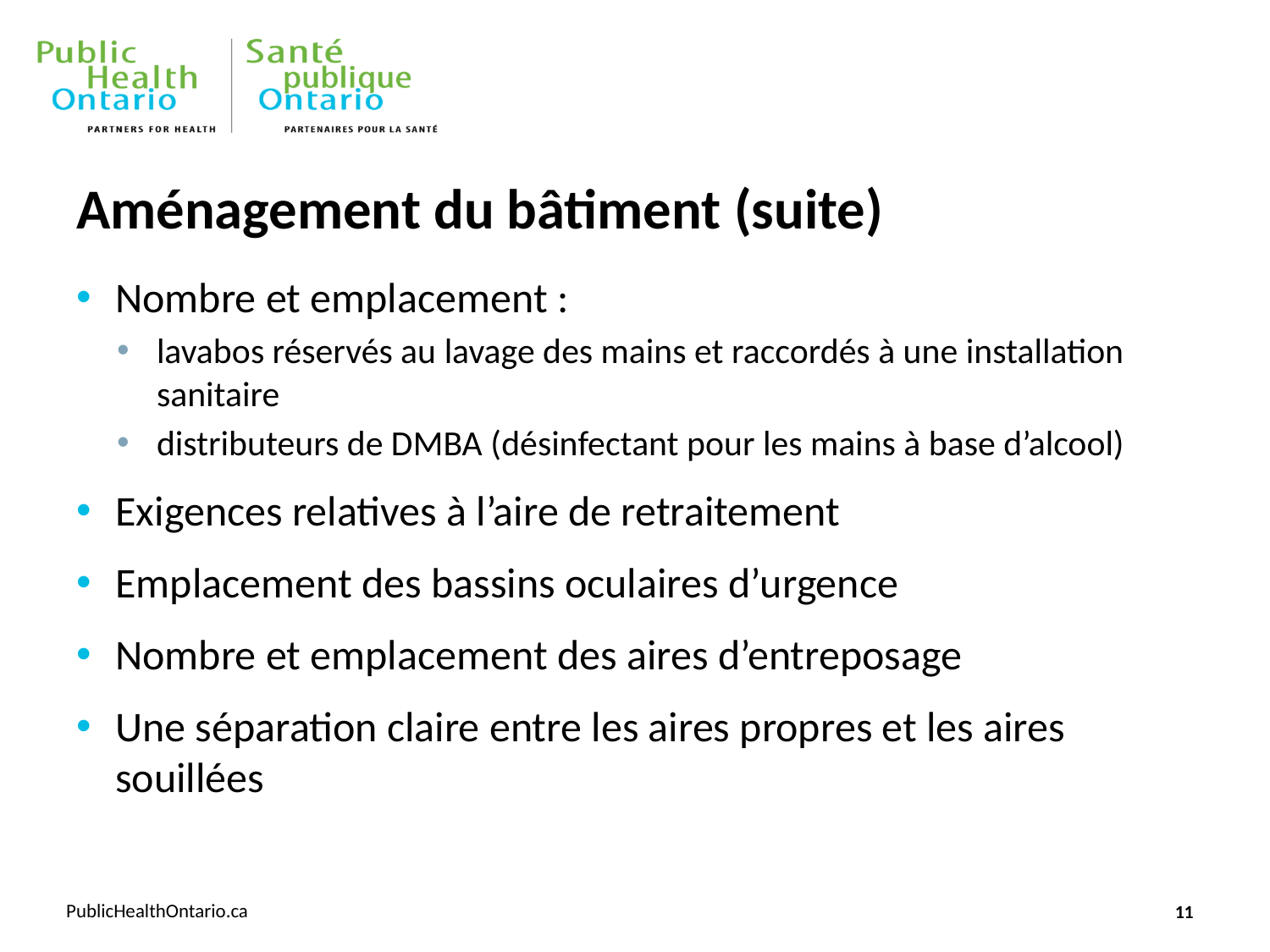

# Aménagement du bâtiment (suite)
Nombre et emplacement :
lavabos réservés au lavage des mains et raccordés à une installation sanitaire
distributeurs de DMBA (désinfectant pour les mains à base d’alcool)
Exigences relatives à l’aire de retraitement
Emplacement des bassins oculaires d’urgence
Nombre et emplacement des aires d’entreposage
Une séparation claire entre les aires propres et les aires souillées

11